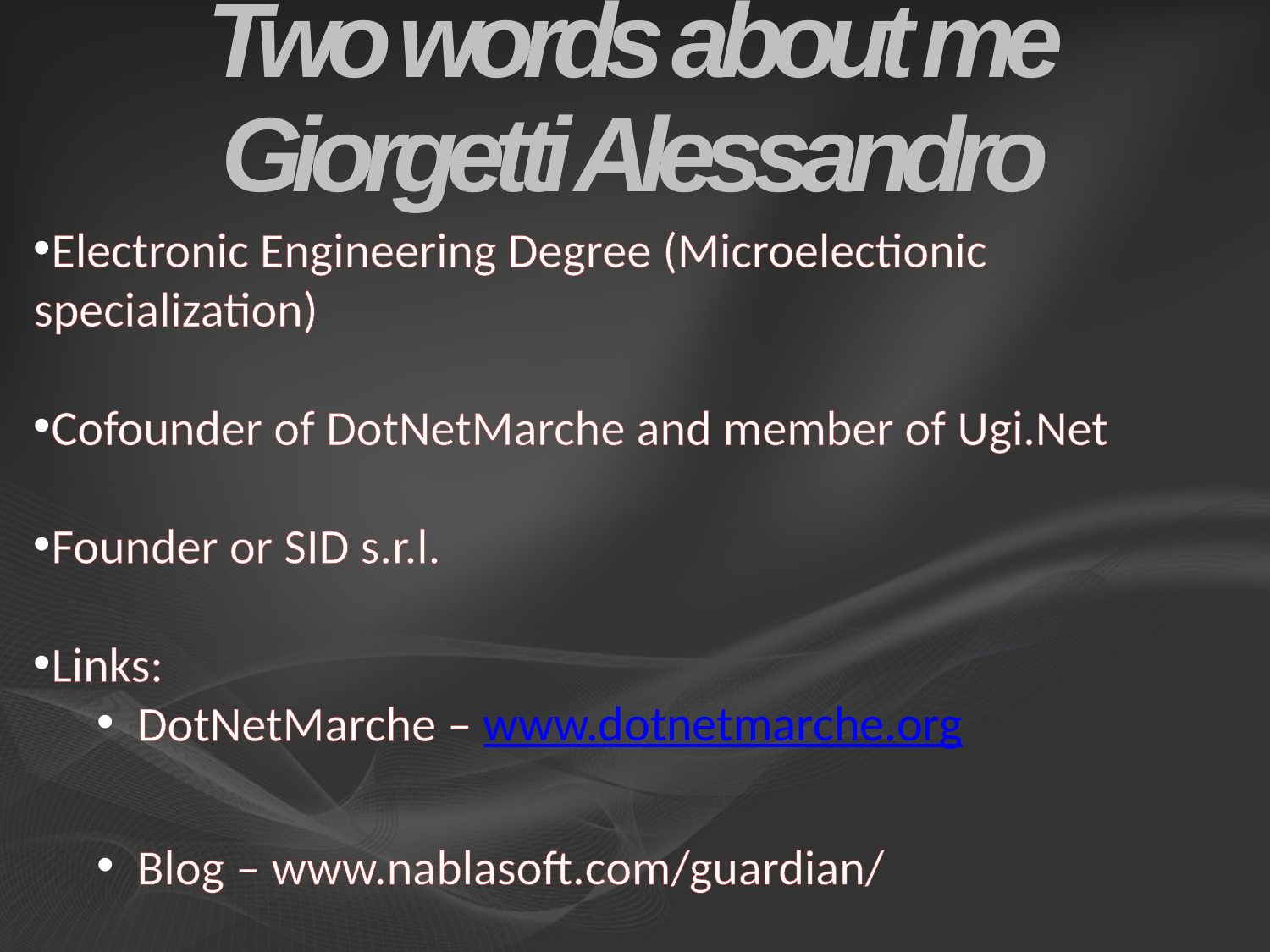

# Two words about me Giorgetti Alessandro
Electronic Engineering Degree (Microelectionic specialization)

Cofounder of DotNetMarche and member of Ugi.Net

Founder or SID s.r.l.

Links:
DotNetMarche – www.dotnetmarche.org

Blog – www.nablasoft.com/guardian/

.